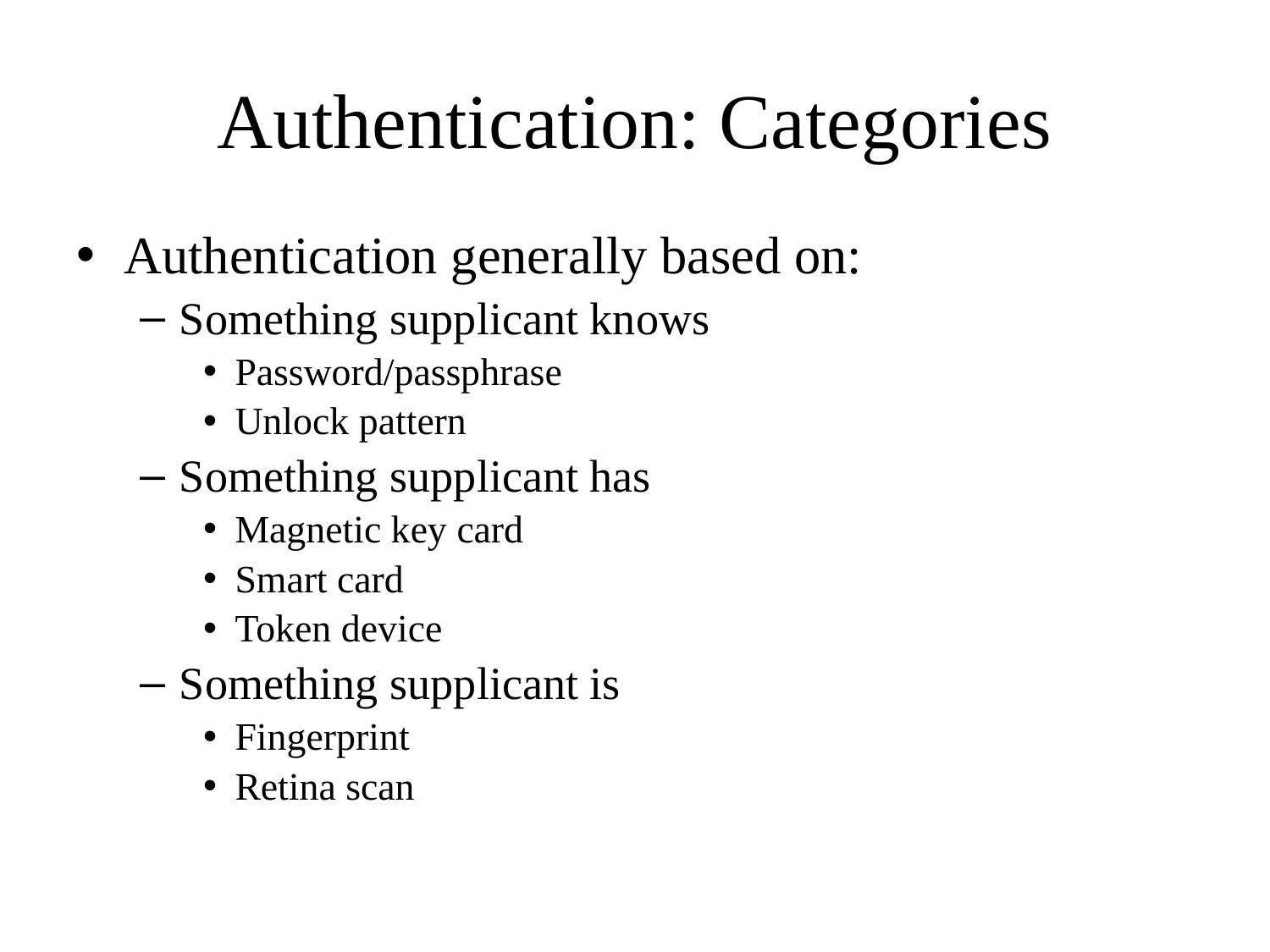

# Authentication: Categories
Authentication generally based on:
Something supplicant knows
Password/passphrase
Unlock pattern
Something supplicant has
Magnetic key card
Smart card
Token device
Something supplicant is
Fingerprint
Retina scan